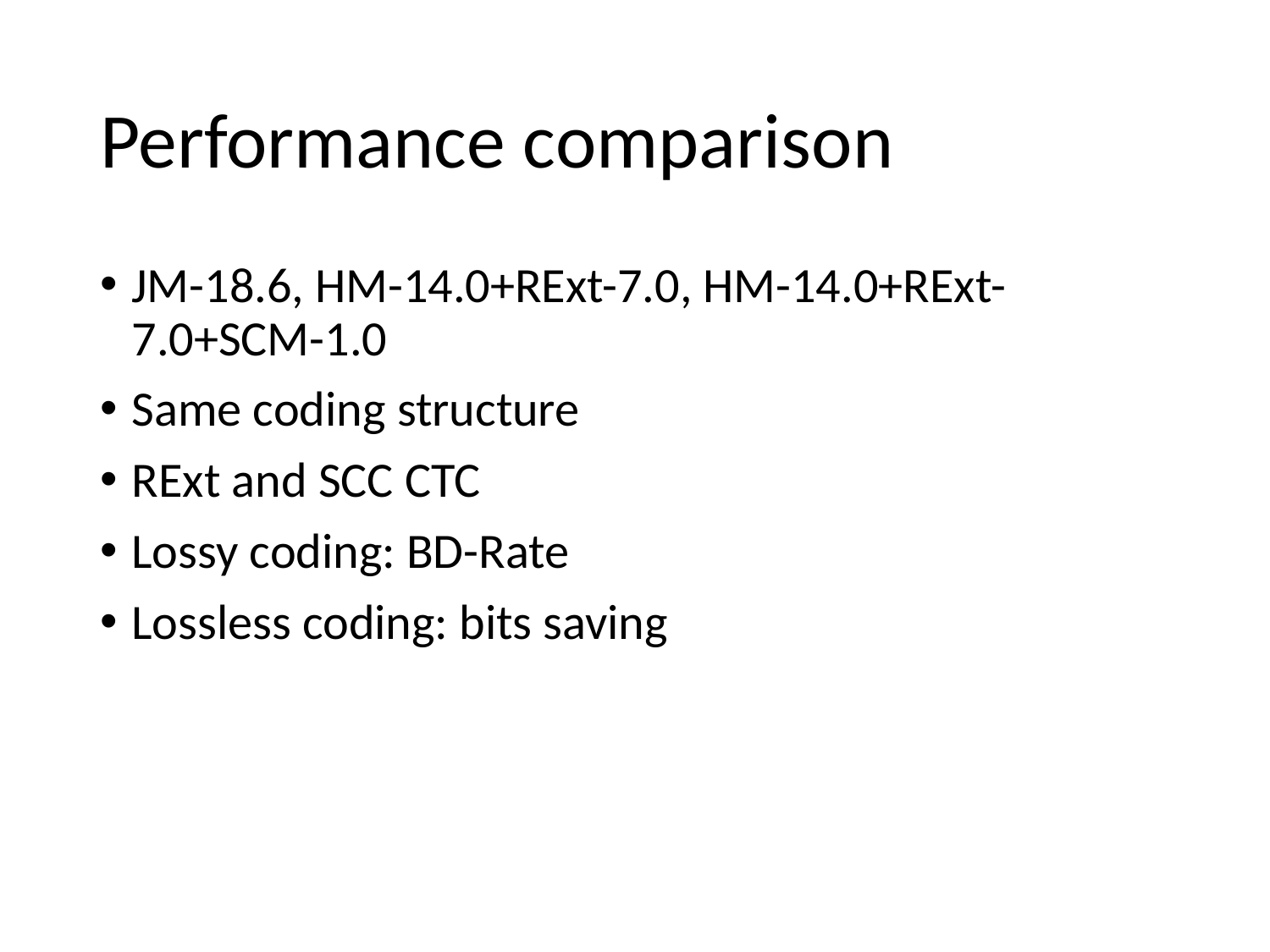

# Performance comparison
JM-18.6, HM-14.0+RExt-7.0, HM-14.0+RExt-7.0+SCM-1.0
Same coding structure
RExt and SCC CTC
Lossy coding: BD-Rate
Lossless coding: bits saving